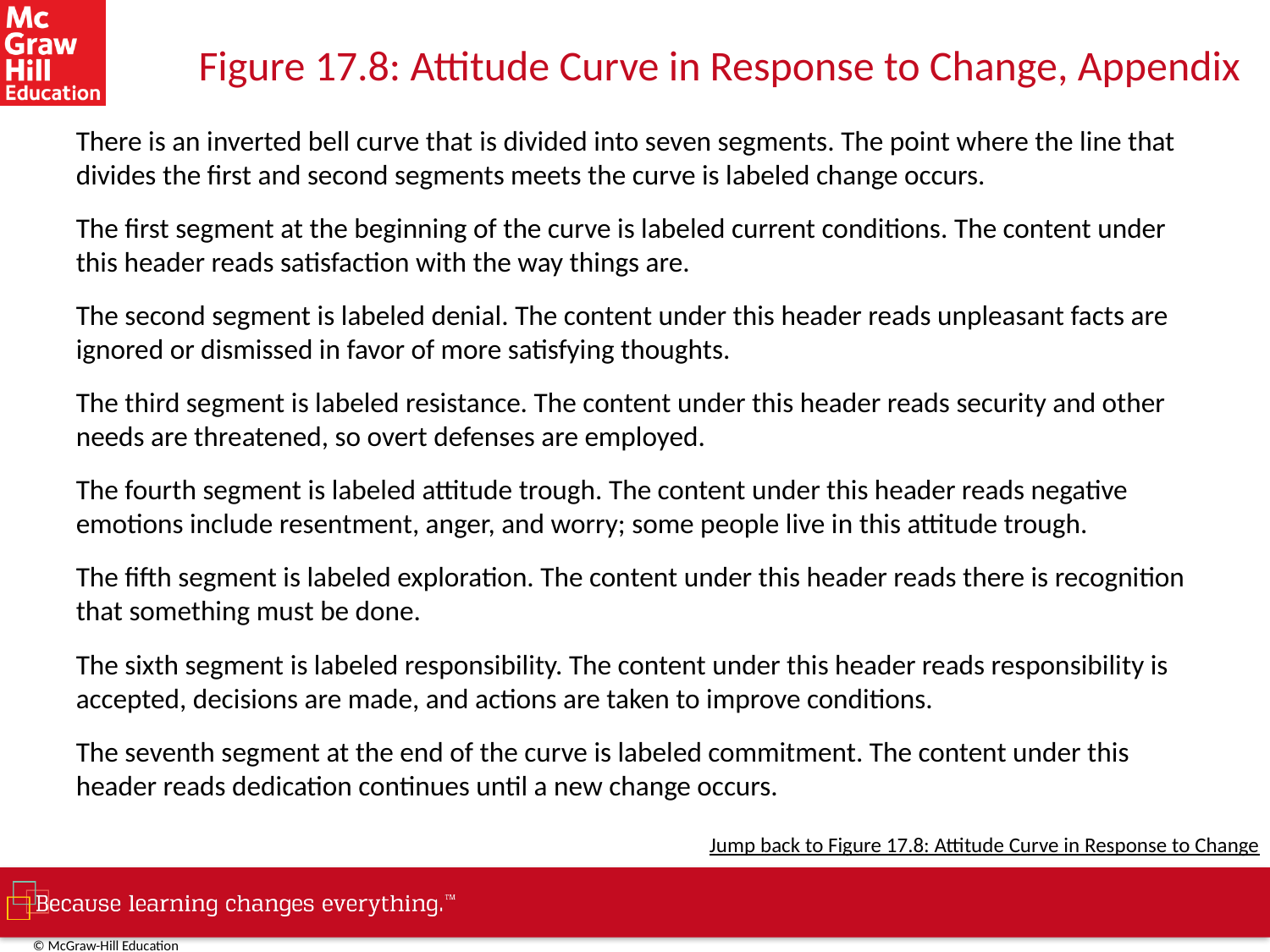

# Figure 17.8: Attitude Curve in Response to Change, Appendix
There is an inverted bell curve that is divided into seven segments. The point where the line that divides the first and second segments meets the curve is labeled change occurs.
The first segment at the beginning of the curve is labeled current conditions. The content under this header reads satisfaction with the way things are.
The second segment is labeled denial. The content under this header reads unpleasant facts are ignored or dismissed in favor of more satisfying thoughts.
The third segment is labeled resistance. The content under this header reads security and other needs are threatened, so overt defenses are employed.
The fourth segment is labeled attitude trough. The content under this header reads negative emotions include resentment, anger, and worry; some people live in this attitude trough.
The fifth segment is labeled exploration. The content under this header reads there is recognition that something must be done.
The sixth segment is labeled responsibility. The content under this header reads responsibility is accepted, decisions are made, and actions are taken to improve conditions.
The seventh segment at the end of the curve is labeled commitment. The content under this header reads dedication continues until a new change occurs.
Jump back to Figure 17.8: Attitude Curve in Response to Change